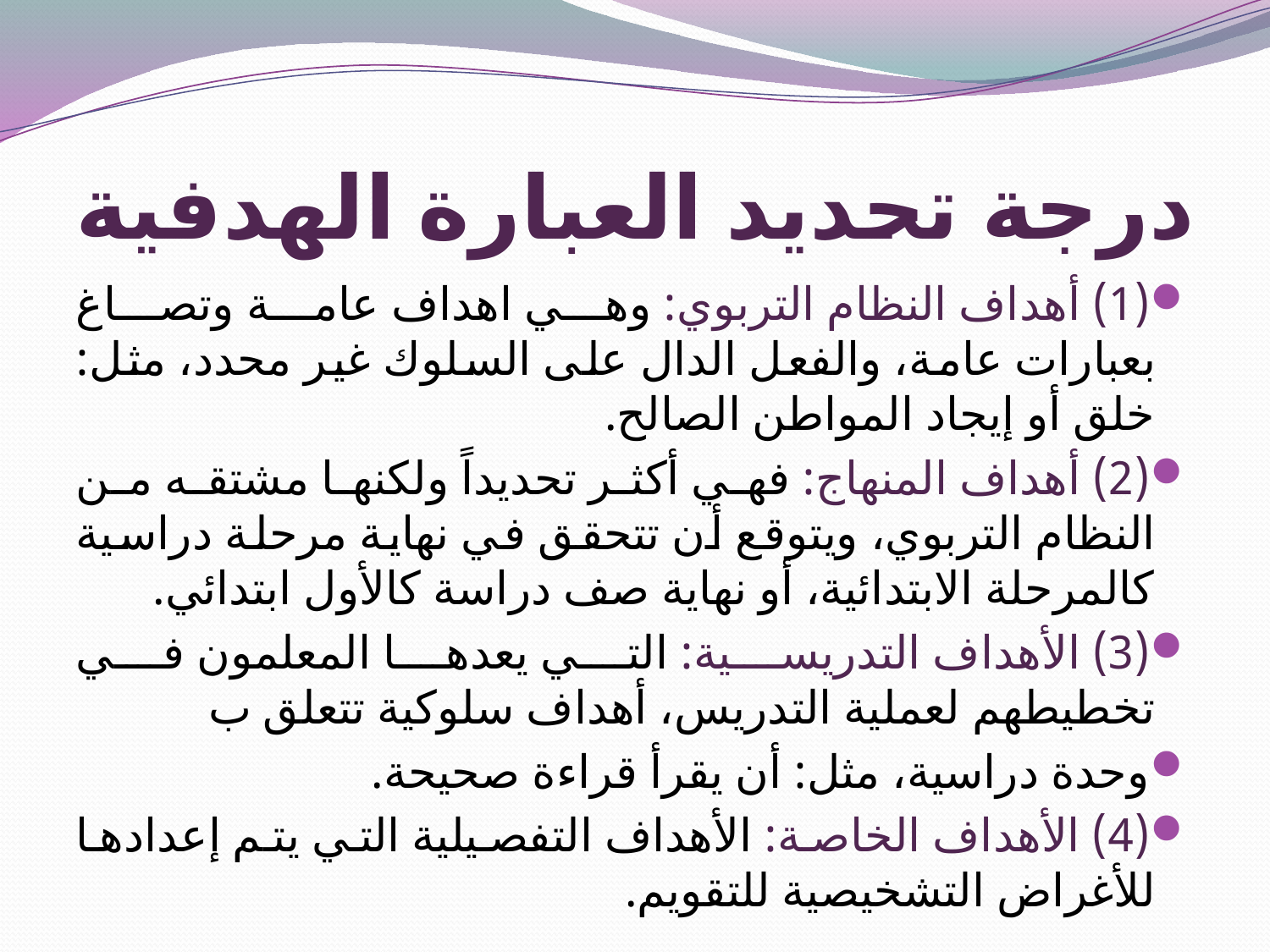

# درجة تحديد العبارة الهدفية
(1) أهداف النظام التربوي: وهي اهداف عامة وتصاغ بعبارات عامة، والفعل الدال على السلوك غير محدد، مثل: خلق أو إيجاد المواطن الصالح.
(2) أهداف المنهاج: فهي أكثر تحديداً ولكنها مشتقه من النظام التربوي، ويتوقع أن تتحقق في نهاية مرحلة دراسية كالمرحلة الابتدائية، أو نهاية صف دراسة كالأول ابتدائي.
(3) الأهداف التدريسية: التي يعدها المعلمون في تخطيطهم لعملية التدريس، أهداف سلوكية تتعلق ب
وحدة دراسية، مثل: أن يقرأ قراءة صحيحة.
(4) الأهداف الخاصة: الأهداف التفصيلية التي يتم إعدادها للأغراض التشخيصية للتقويم.